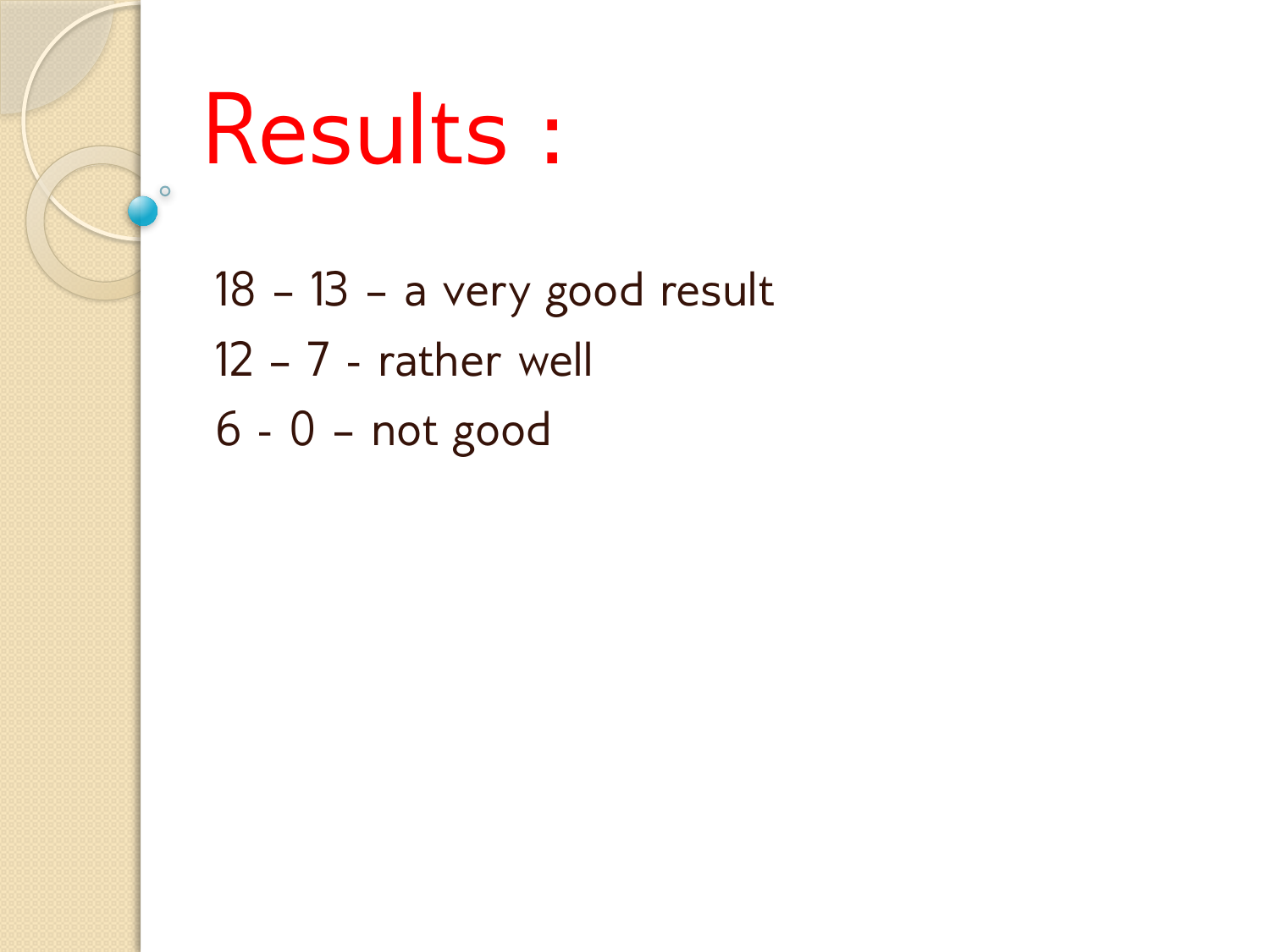

# Results :
18 – 13 – a very good result
12 – 7 - rather well
6 - 0 – not good